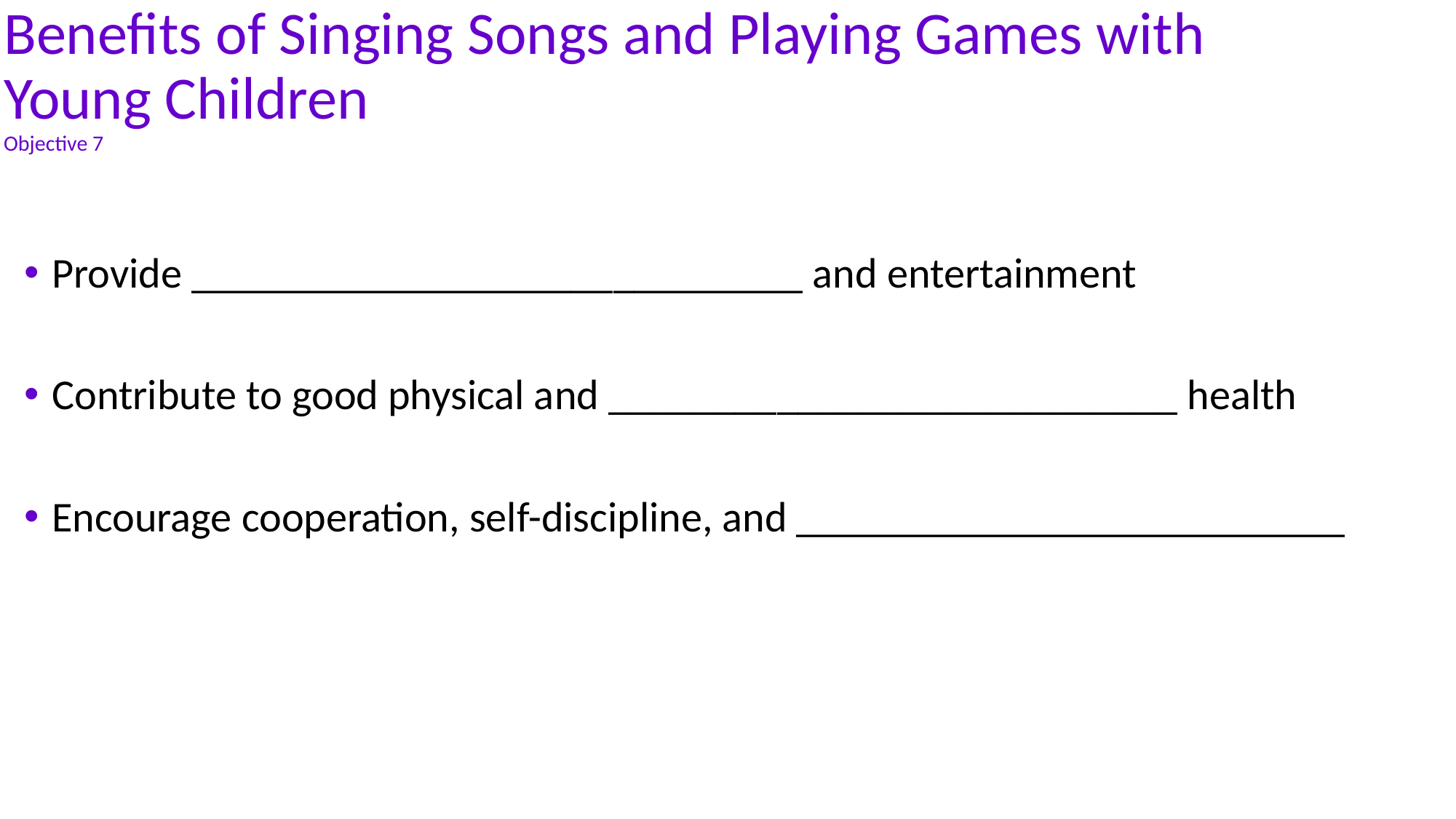

# Benefits of Singing Songs and Playing Games with Young Children Objective 7
Provide _____________________________ and entertainment

Contribute to good physical and ___________________________ health

Encourage cooperation, self-discipline, and __________________________